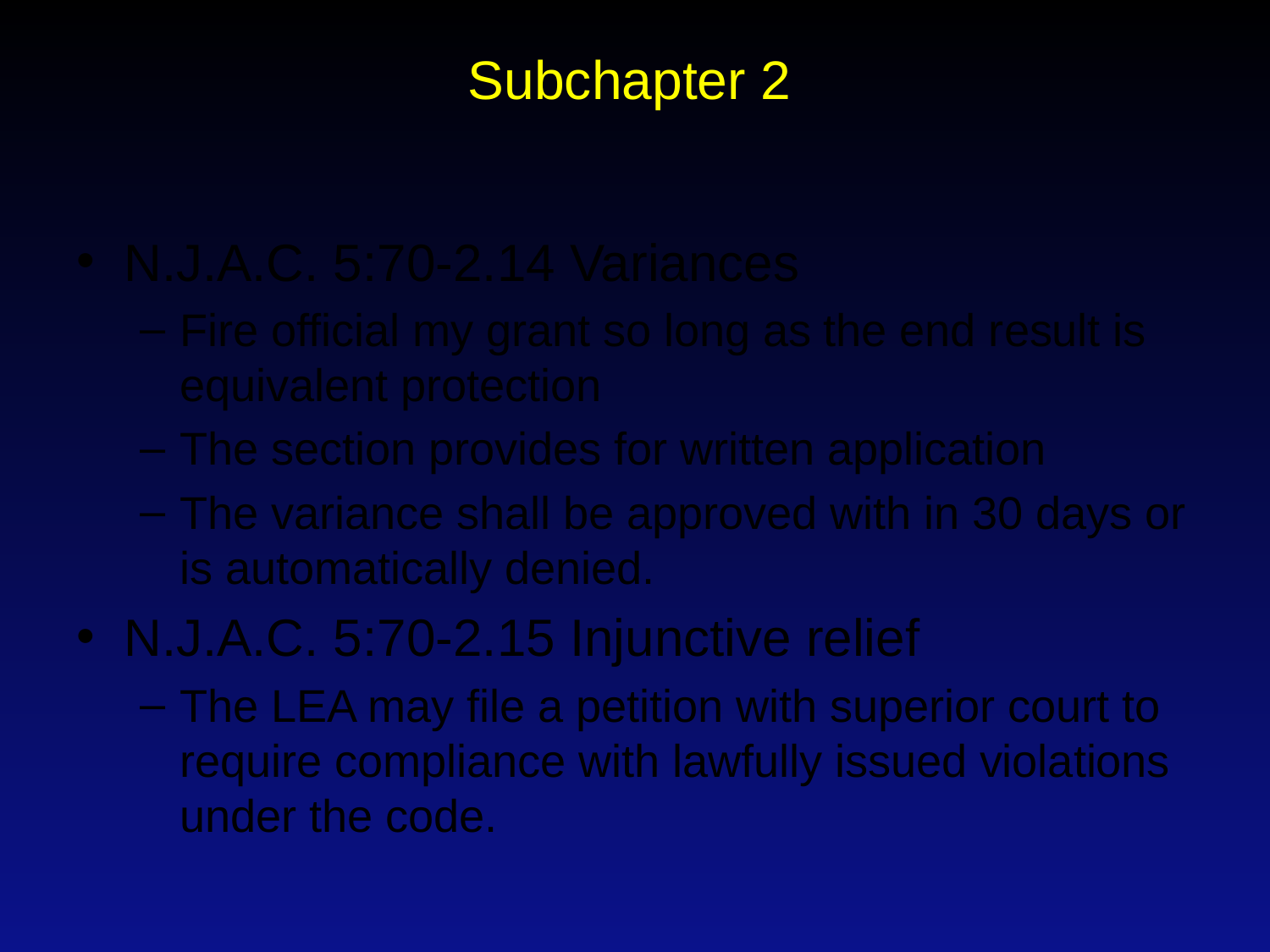

# Subchapter 2
N.J.A.C. 5:70-2.14 Variances
Fire official my grant so long as the end result is equivalent protection
The section provides for written application
The variance shall be approved with in 30 days or is automatically denied.
N.J.A.C. 5:70-2.15 Injunctive relief
The LEA may file a petition with superior court to require compliance with lawfully issued violations under the code.